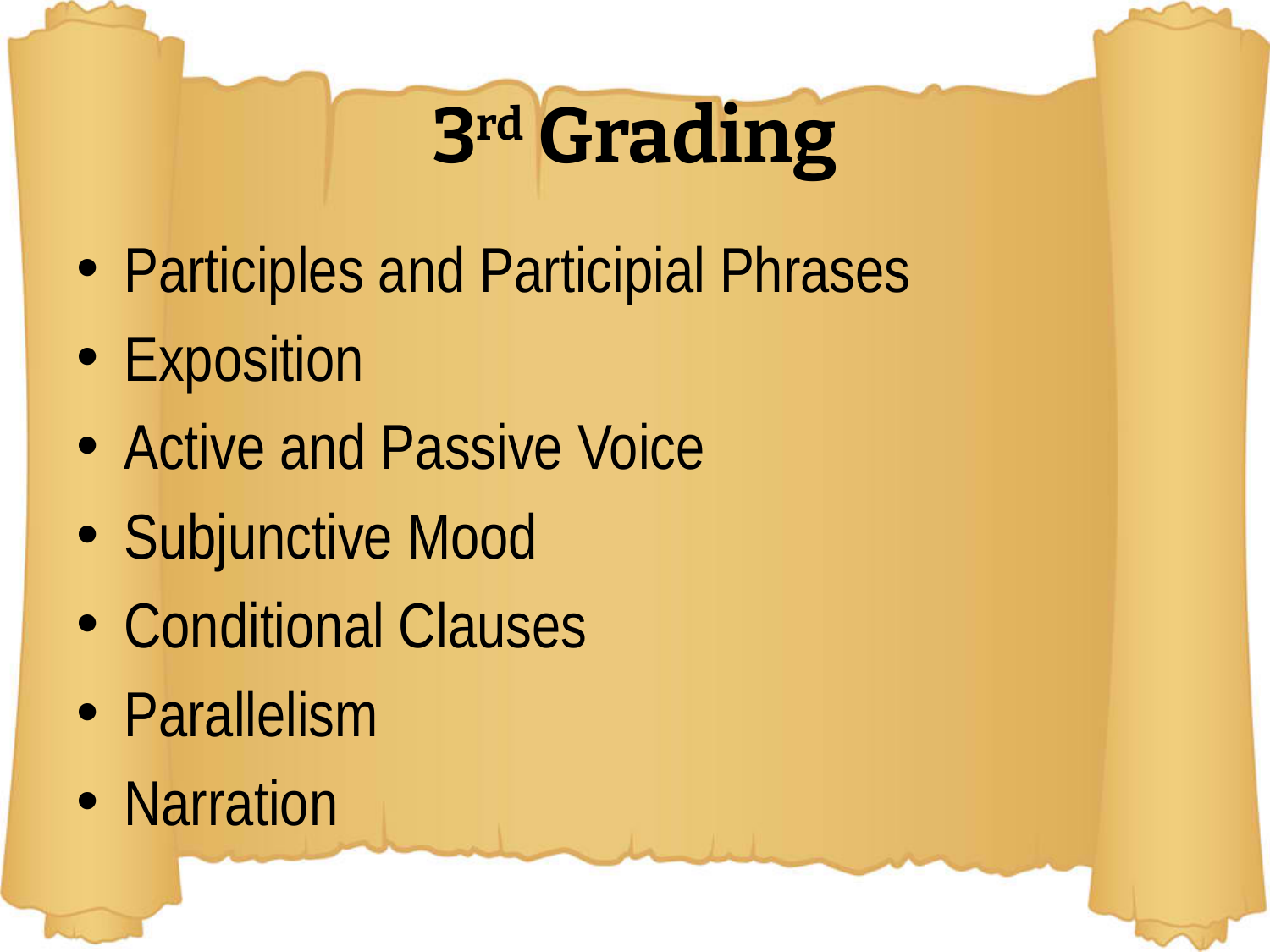

# 3rd Grading
Participles and Participial Phrases
Exposition
Active and Passive Voice
Subjunctive Mood
Conditional Clauses
Parallelism
Narration